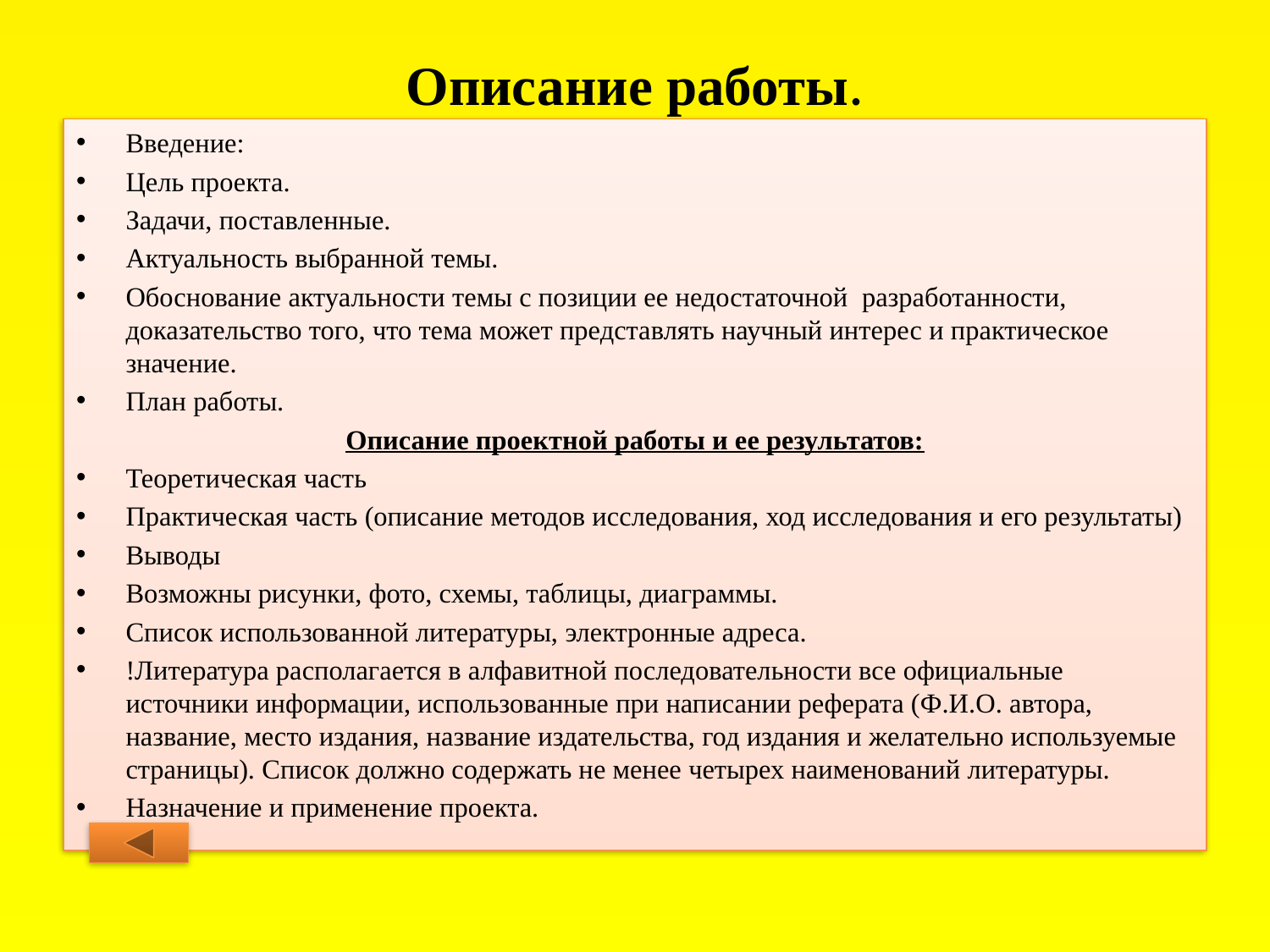

# Описание работы.
Введение:
Цель проекта.
Задачи, поставленные.
Актуальность выбранной темы.
Обоснование актуальности темы с позиции ее недостаточной  разработанности, доказательство того, что тема может представлять научный интерес и практическое значение.
План работы.
Описание проектной работы и ее результатов:
Теоретическая часть
Практическая часть (описание методов исследования, ход исследования и его результаты)
Выводы
Возможны рисунки, фото, схемы, таблицы, диаграммы.
Список использованной литературы, электронные адреса.
!Литература располагается в алфавитной последовательности все официальные источники информации, использованные при написании реферата (Ф.И.О. автора, название, место издания, название издательства, год издания и желательно используемые страницы). Список должно содержать не менее четырех наименований литературы.
Назначение и применение проекта.